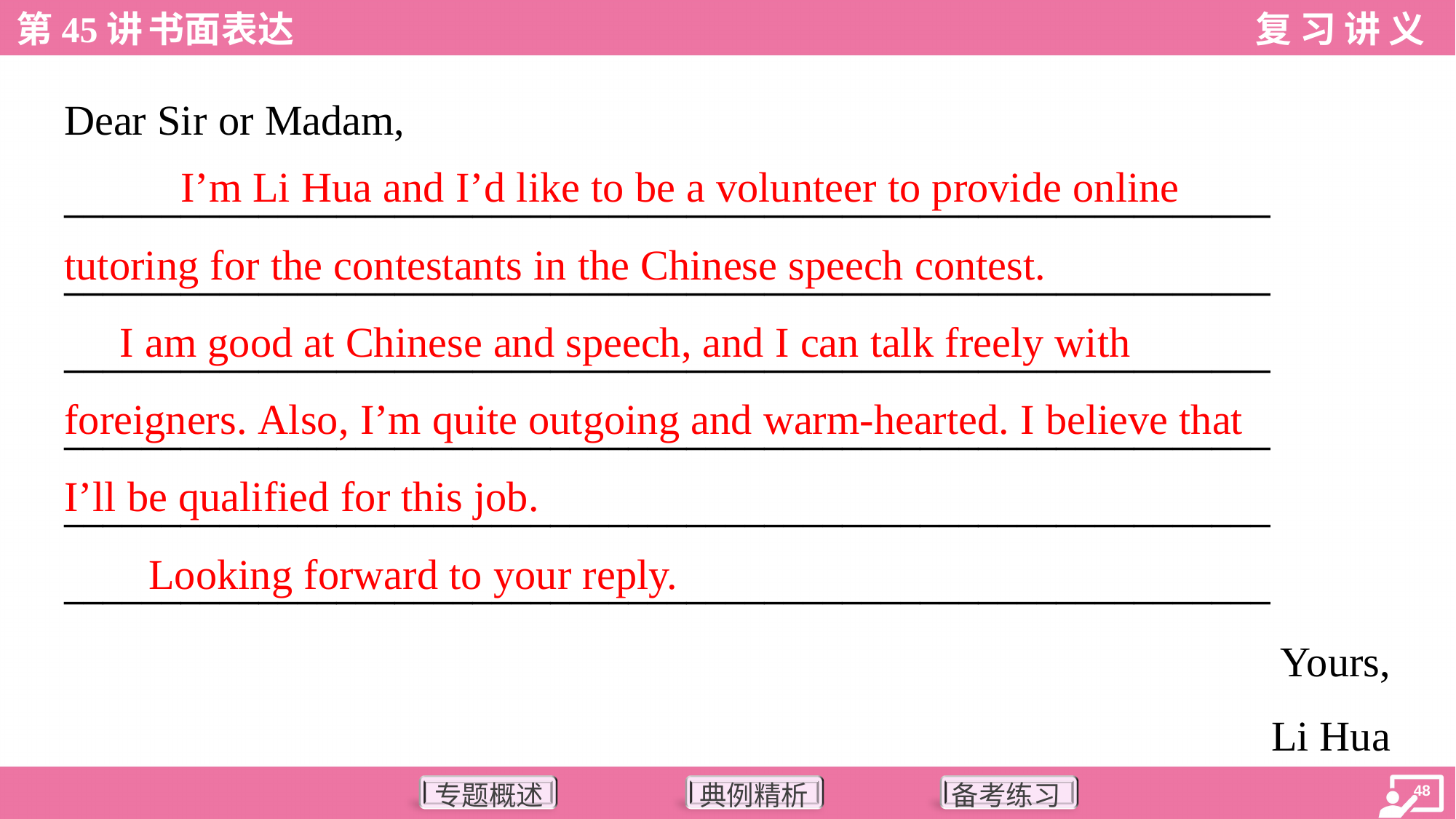

Dear Sir or Madam,
______________________________________________________________
______________________________________________________________
______________________________________________________________
______________________________________________________________
______________________________________________________________
______________________________________________________________
    Yours,
    Li Hua
           I’m Li Hua and I’d like to be a volunteer to provide online
tutoring for the contestants in the Chinese speech contest.
     I am good at Chinese and speech, and I can talk freely with
foreigners. Also, I’m quite outgoing and warm-hearted. I believe that
I’ll be qualified for this job.
        Looking forward to your reply.